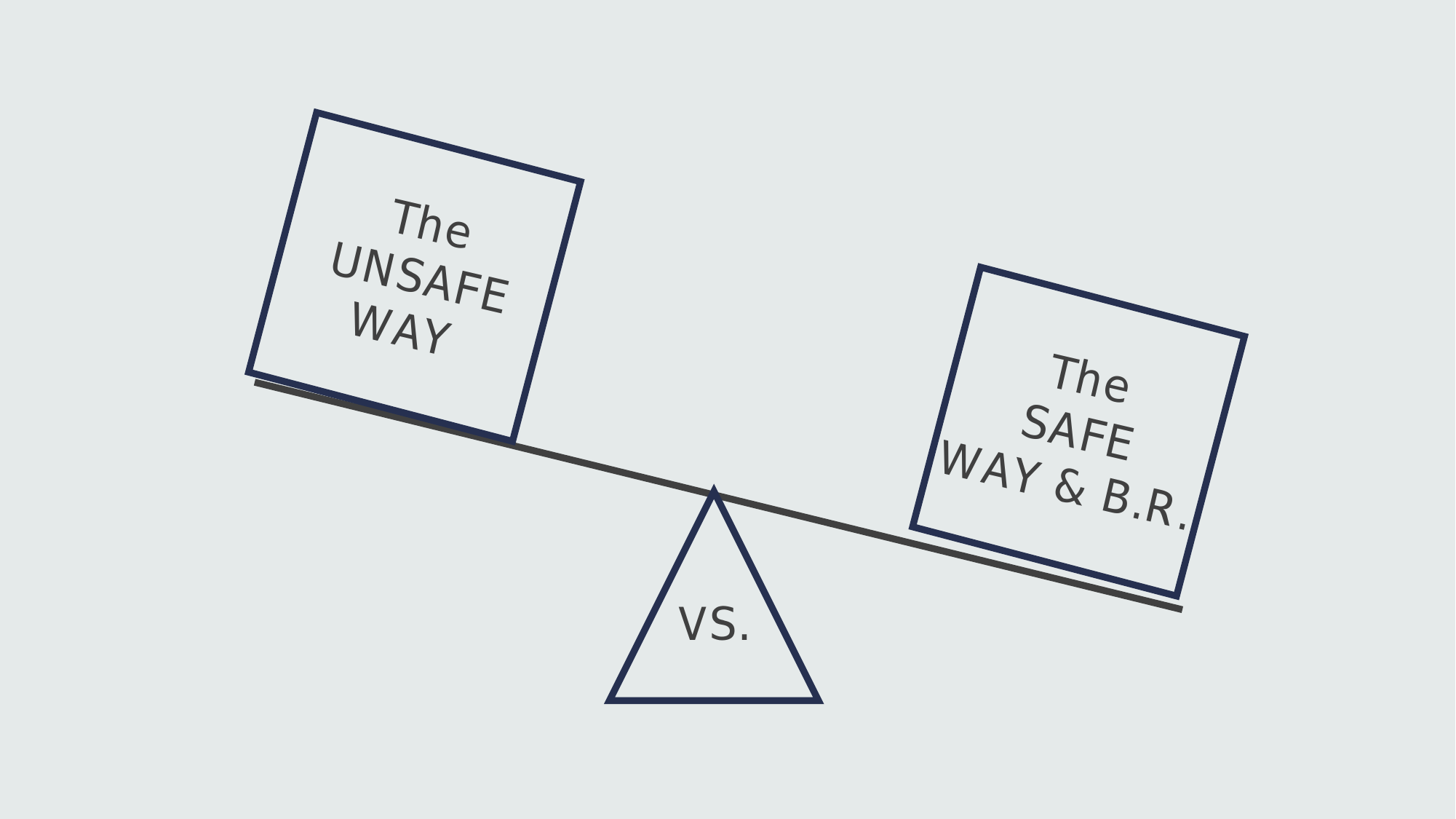

The
UNSAFE
WAY

The
SAFE
WAY & B.R.

VS.